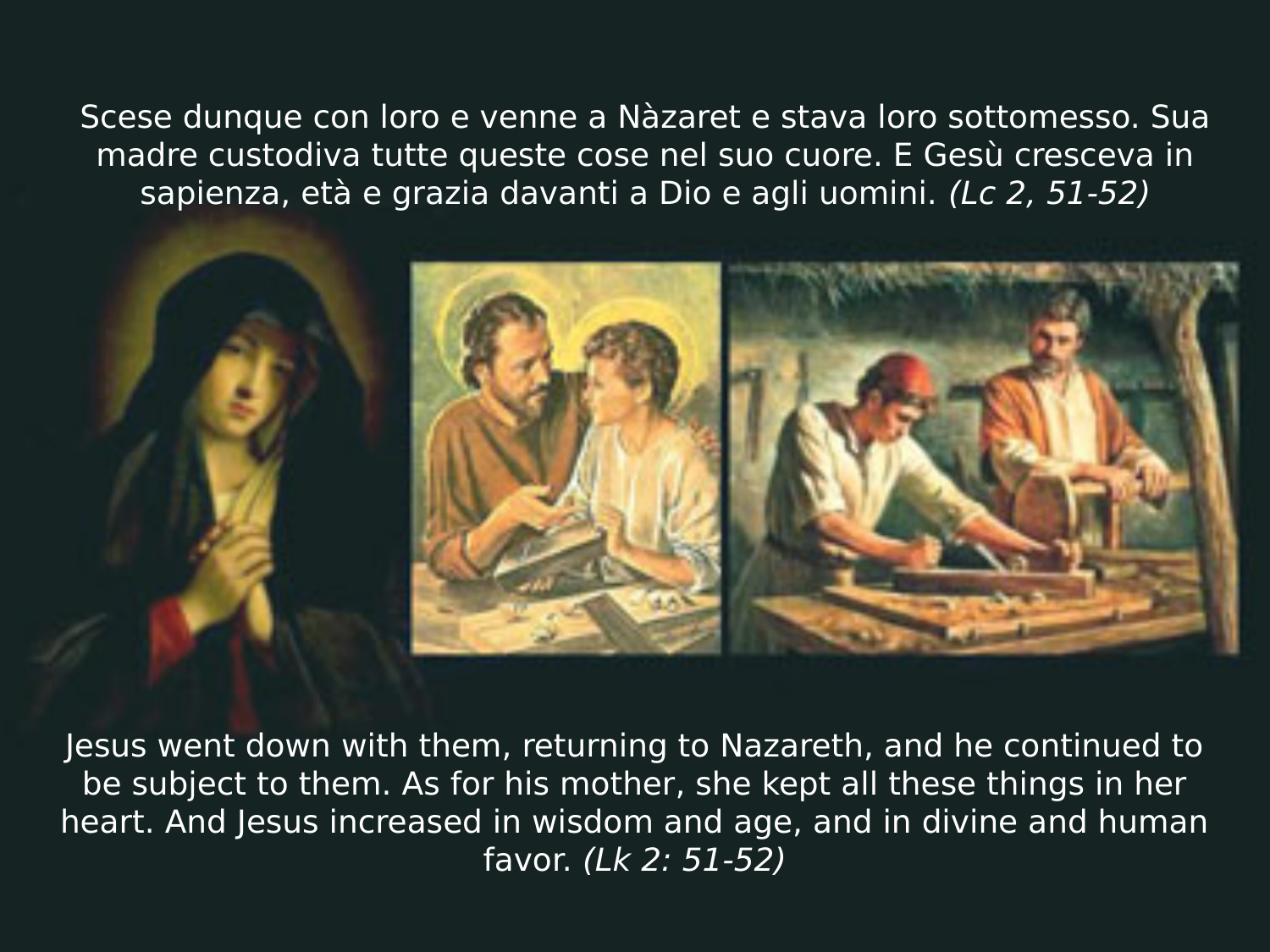

# Scese dunque con loro e venne a Nàzaret e stava loro sottomesso. Sua madre custodiva tutte queste cose nel suo cuore. E Gesù cresceva in sapienza, età e grazia davanti a Dio e agli uomini. (Lc 2, 51-52)
Jesus went down with them, returning to Nazareth, and he continued to be subject to them. As for his mother, she kept all these things in her heart. And Jesus increased in wisdom and age, and in divine and human favor. (Lk 2: 51-52)